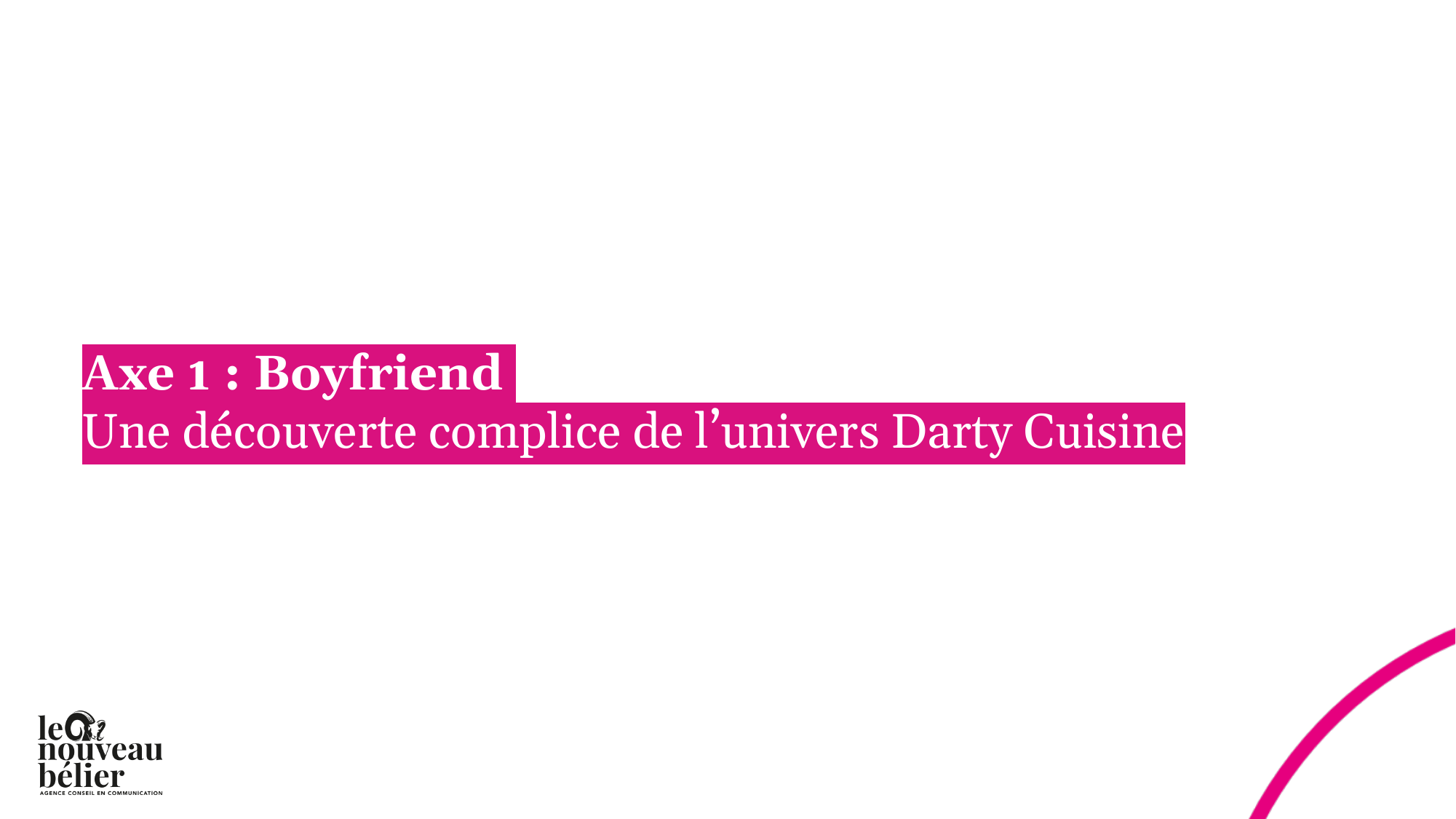

Axe 1 : Boyfriend
Une découverte complice de l’univers Darty Cuisine